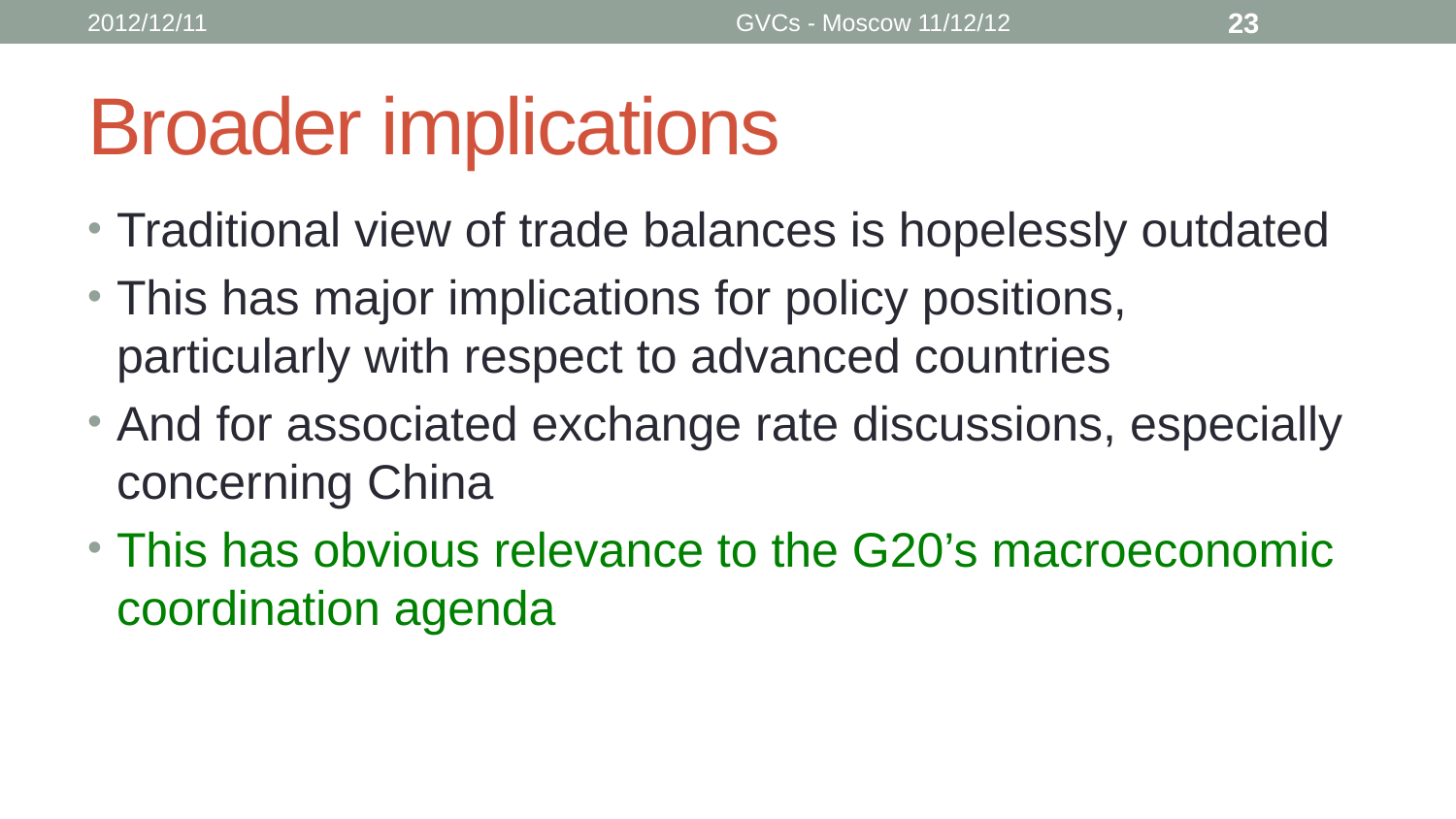

2012/12/11
GVCs - Moscow 11/12/12
23
# Broader implications
Traditional view of trade balances is hopelessly outdated
This has major implications for policy positions, particularly with respect to advanced countries
And for associated exchange rate discussions, especially concerning China
This has obvious relevance to the G20’s macroeconomic coordination agenda